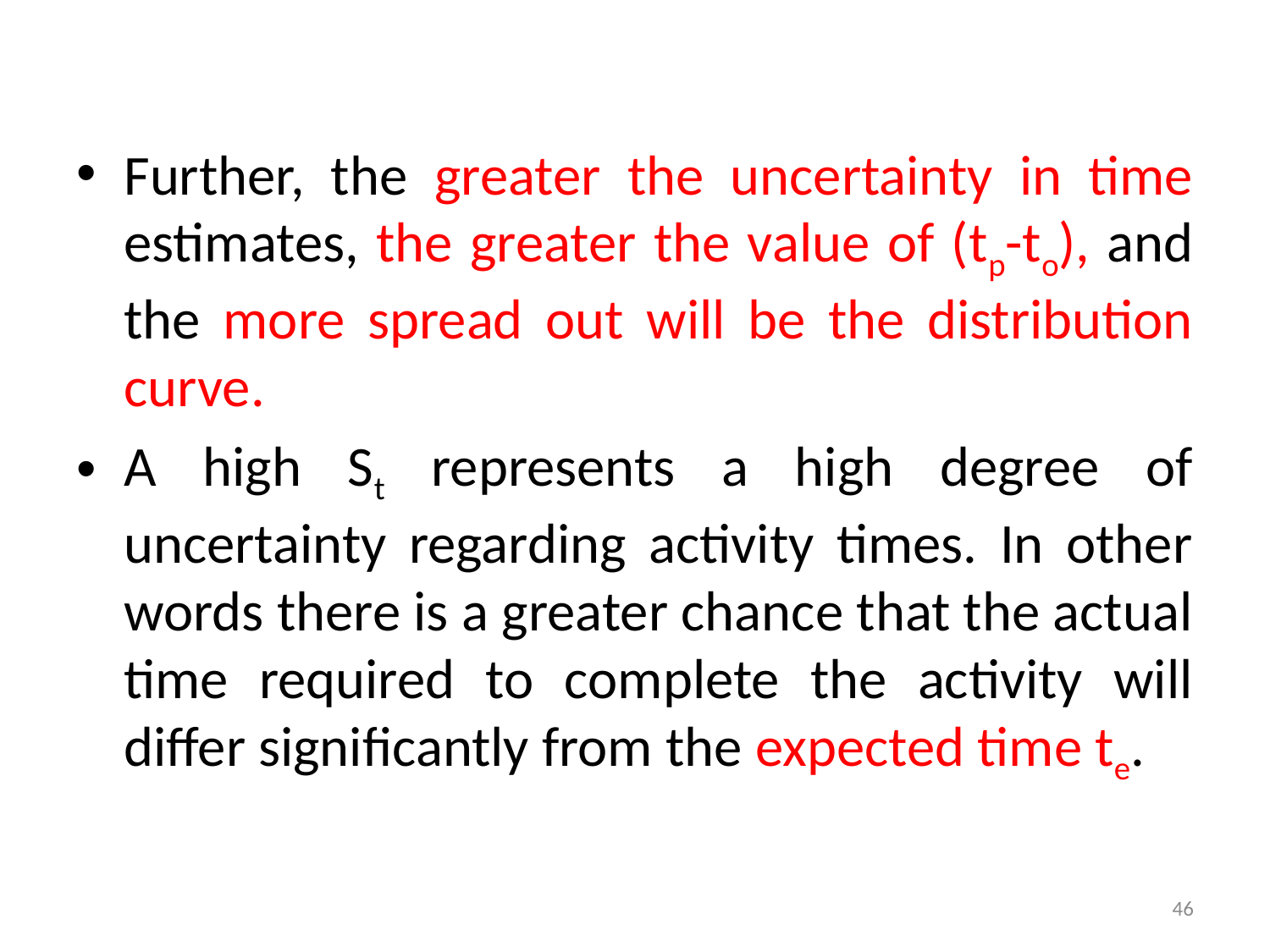

Further, the greater the uncertainty in time estimates, the greater the value of (tp-to), and the more spread out will be the distribution curve.
A high St represents a high degree of uncertainty regarding activity times. In other words there is a greater chance that the actual time required to complete the activity will differ significantly from the expected time te.

46